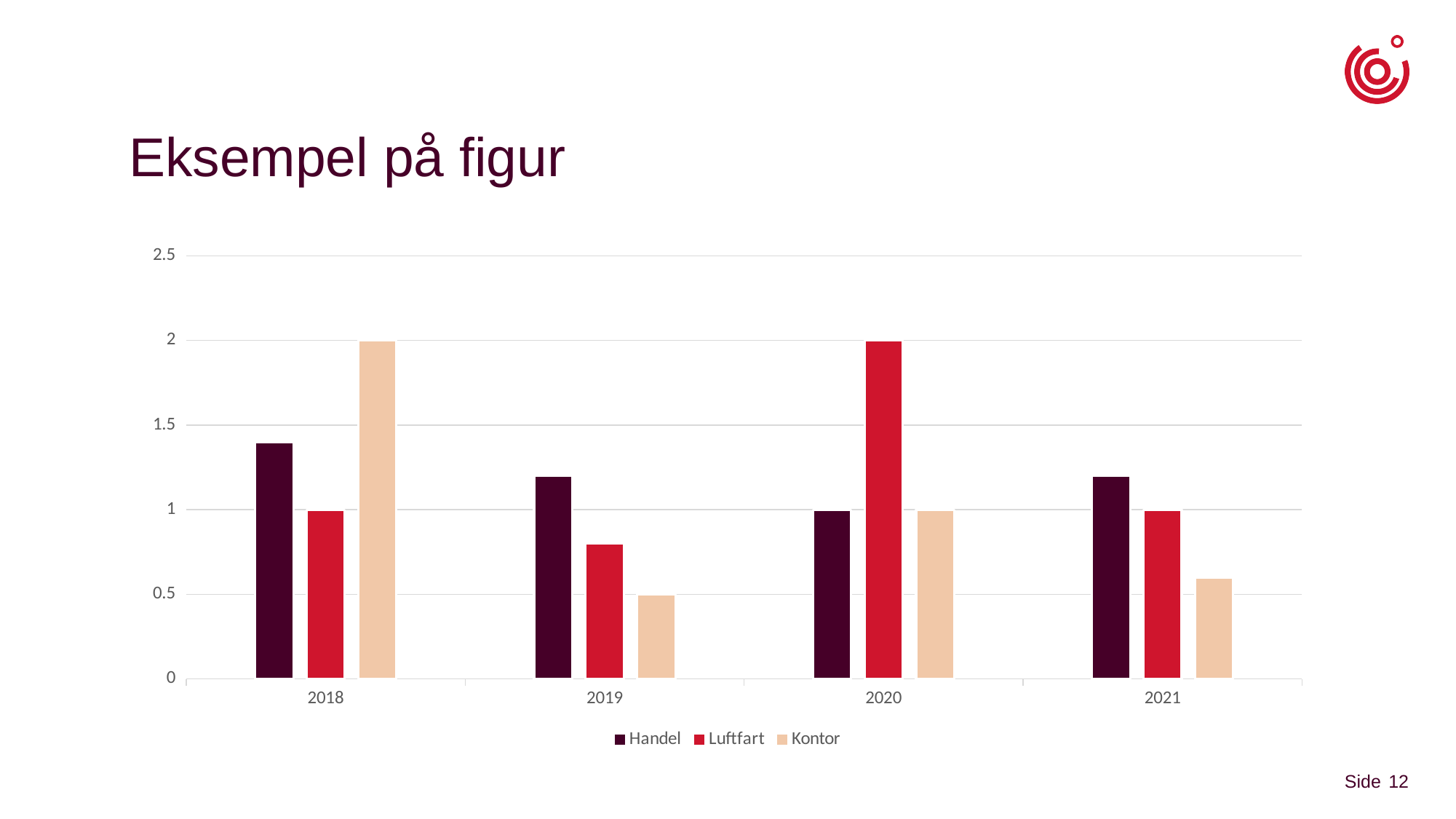

# Eksempel på figur

### Chart

| Category | Handel | Luftfart | Kontor |
|---|---|---|---|
| 2018 | 1.4 | 1.0 | 2.0 |
| 2019 | 1.2 | 0.8 | 0.5 |
| 2020 | 1.0 | 2.0 | 1.0 |
| 2021 | 1.2 | 1.0 | 0.6 |
12